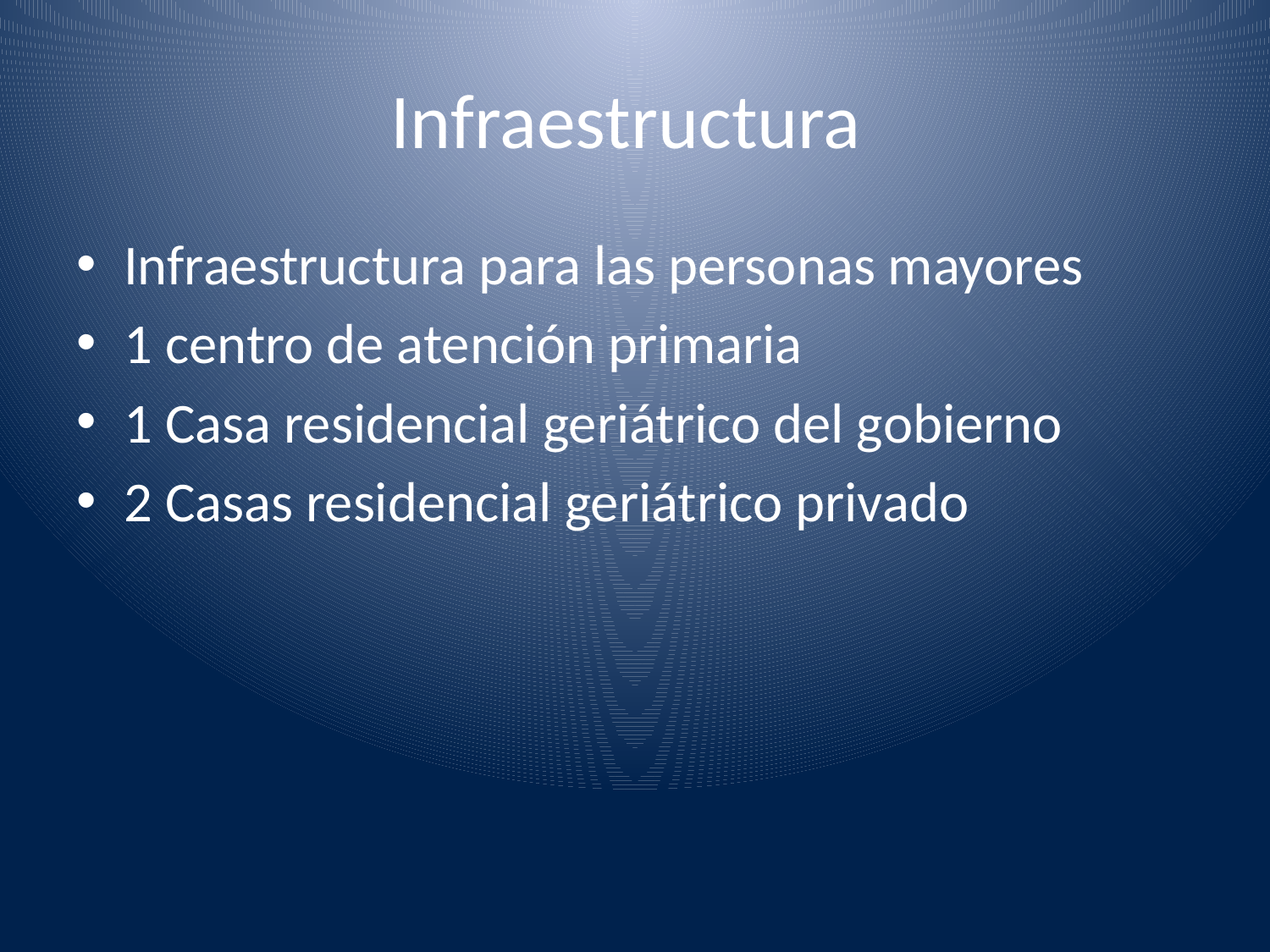

# Infraestructura
Infraestructura para las personas mayores
1 centro de atención primaria
1 Casa residencial geriátrico del gobierno
2 Casas residencial geriátrico privado